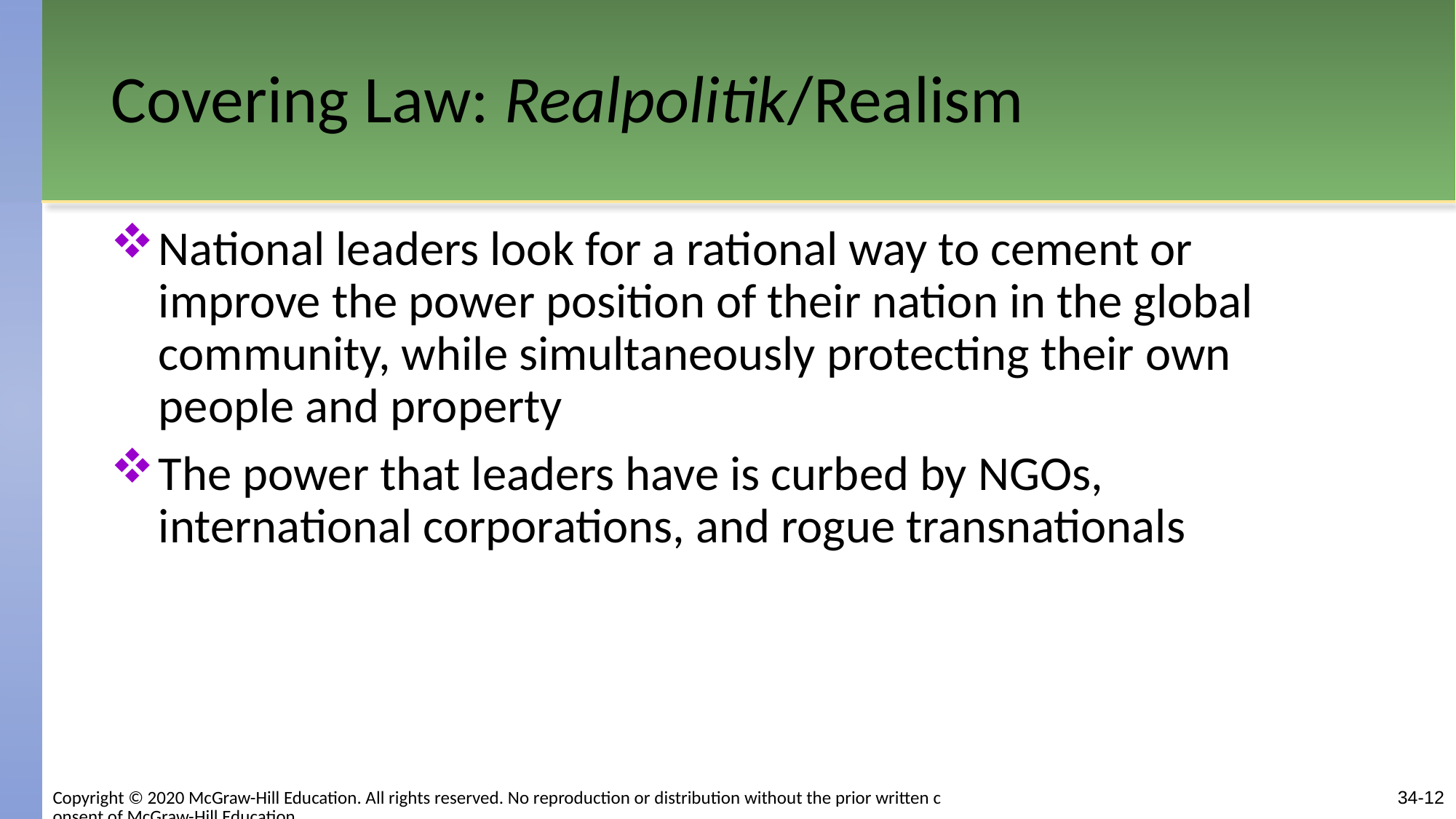

# Covering Law: Realpolitik/Realism
National leaders look for a rational way to cement or improve the power position of their nation in the global community, while simultaneously protecting their own people and property
The power that leaders have is curbed by NGOs, international corporations, and rogue transnationals
Copyright © 2020 McGraw-Hill Education. All rights reserved. No reproduction or distribution without the prior written consent of McGraw-Hill Education.
34-12